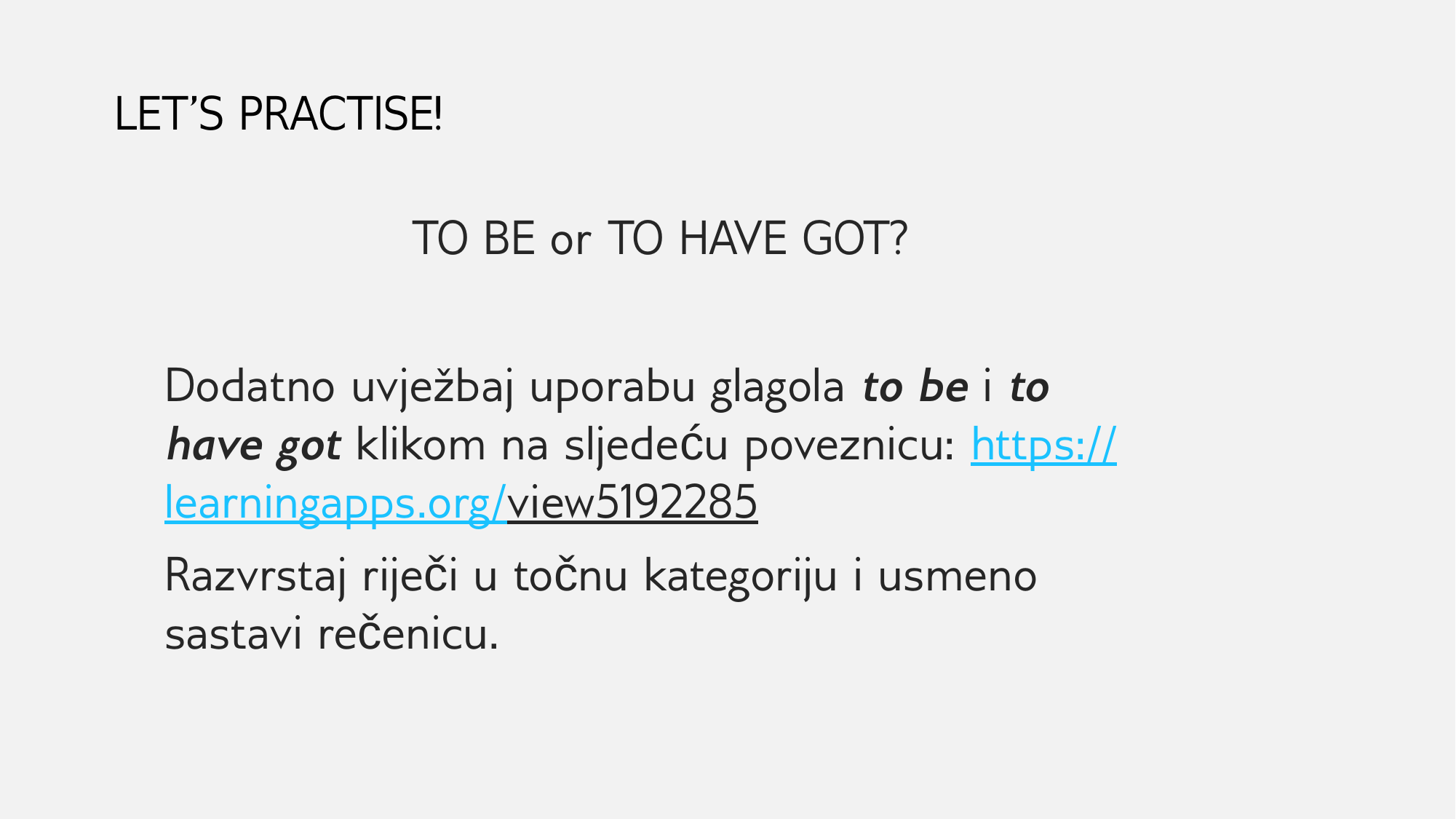

LET’S PRACTISE!
TO BE or TO HAVE GOT?

Dodatno uvježbaj uporabu glagola to be i to have got klikom na sljedeću poveznicu: https://learningapps.org/view5192285
Razvrstaj riječi u točnu kategoriju i usmeno sastavi rečenicu.